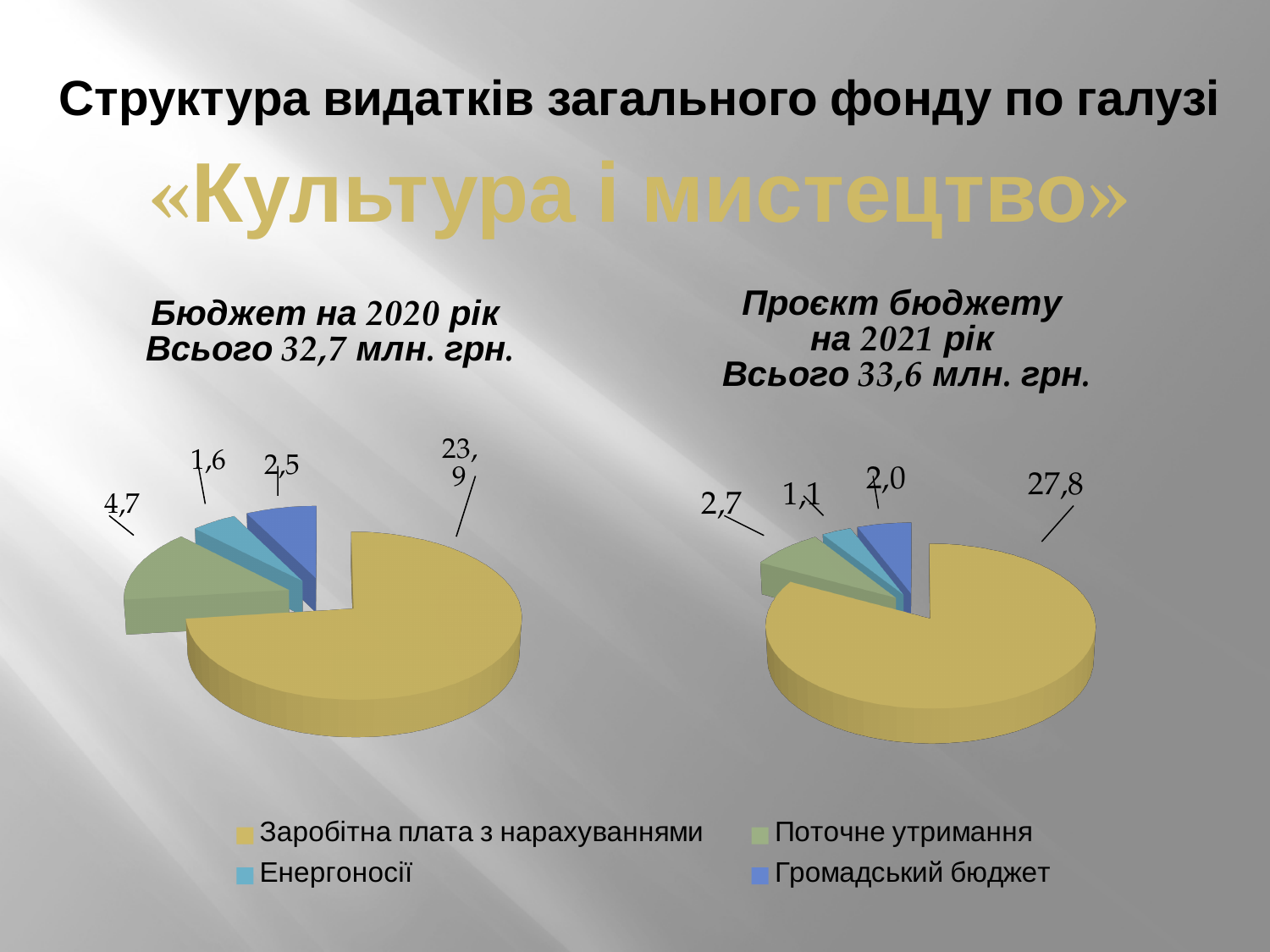

Структура видатків загального фонду по галузі
# «Культура і мистецтво»

[unsupported chart]

[unsupported chart]

[unsupported chart]